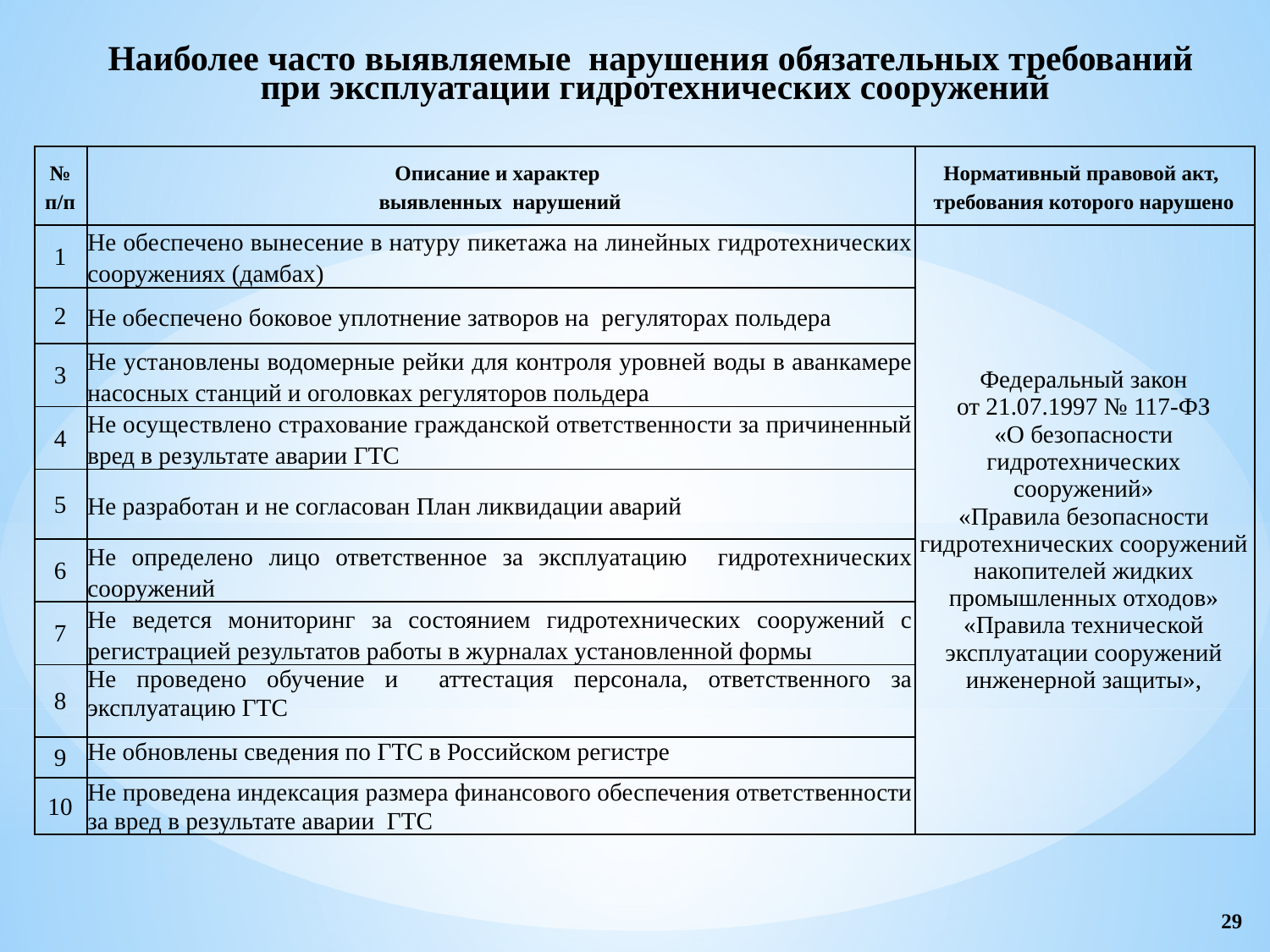

Наиболее часто выявляемые  нарушения обязательных требований
при эксплуатации гидротехнических сооружений
| № п/п | Описание и характер выявленных нарушений | Нормативный правовой акт, требования которого нарушено |
| --- | --- | --- |
| 1 | Не обеспечено вынесение в натуру пикетажа на линейных гидротехнических сооружениях (дамбах) | Федеральный закон от 21.07.1997 № 117-ФЗ «О безопасности гидротехнических сооружений» «Правила безопасности гидротехнических сооружений накопителей жидких промышленных отходов» «Правила технической эксплуатации сооружений инженерной защиты», |
| 2 | Не обеспечено боковое уплотнение затворов на регуляторах польдера |  |
| 3 | Не установлены водомерные рейки для контроля уровней воды в аванкамере насосных станций и оголовках регуляторов польдера |  |
| 4 | Не осуществлено страхование гражданской ответственности за причиненный вред в результате аварии ГТС |  |
| 5 | Не разработан и не согласован План ликвидации аварий |  |
| 6 | Не определено лицо ответственное за эксплуатацию гидротехнических сооружений |  |
| 7 | Не ведется мониторинг за состоянием гидротехнических сооружений с регистрацией результатов работы в журналах установленной формы |  |
| 8 | Не проведено обучение и аттестация персонала, ответственного за эксплуатацию ГТС |  |
| 9 | Не обновлены сведения по ГТС в Российском регистре |  |
| 10 | Не проведена индексация размера финансового обеспечения ответственности за вред в результате аварии ГТС |  |
29